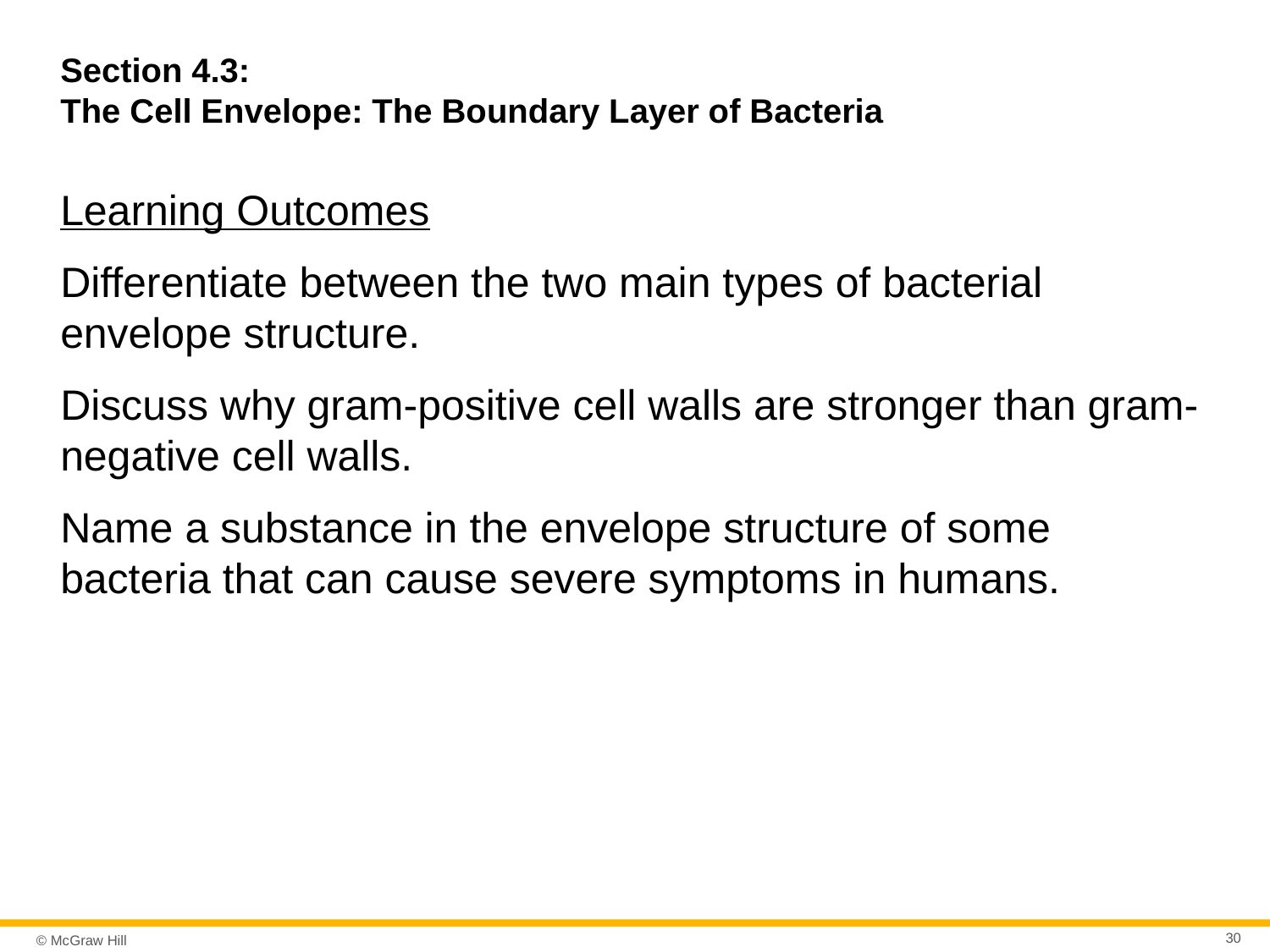

# Section 4.3: The Cell Envelope: The Boundary Layer of Bacteria
Learning Outcomes
Differentiate between the two main types of bacterial envelope structure.
Discuss why gram-positive cell walls are stronger than gram-negative cell walls.
Name a substance in the envelope structure of some bacteria that can cause severe symptoms in humans.